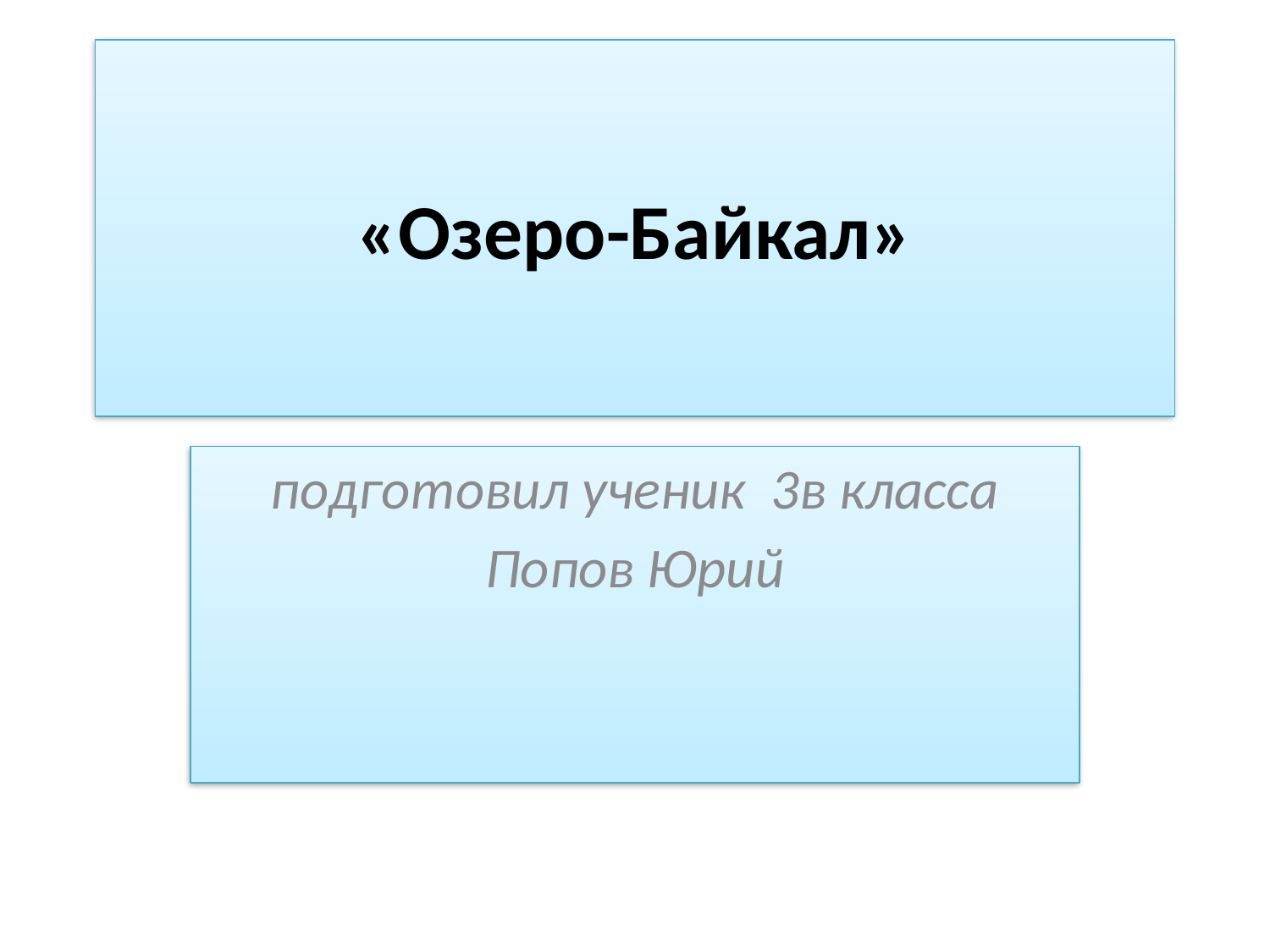

# «Озеро-Байкал»
подготовил ученик  3в класса
Попов Юрий